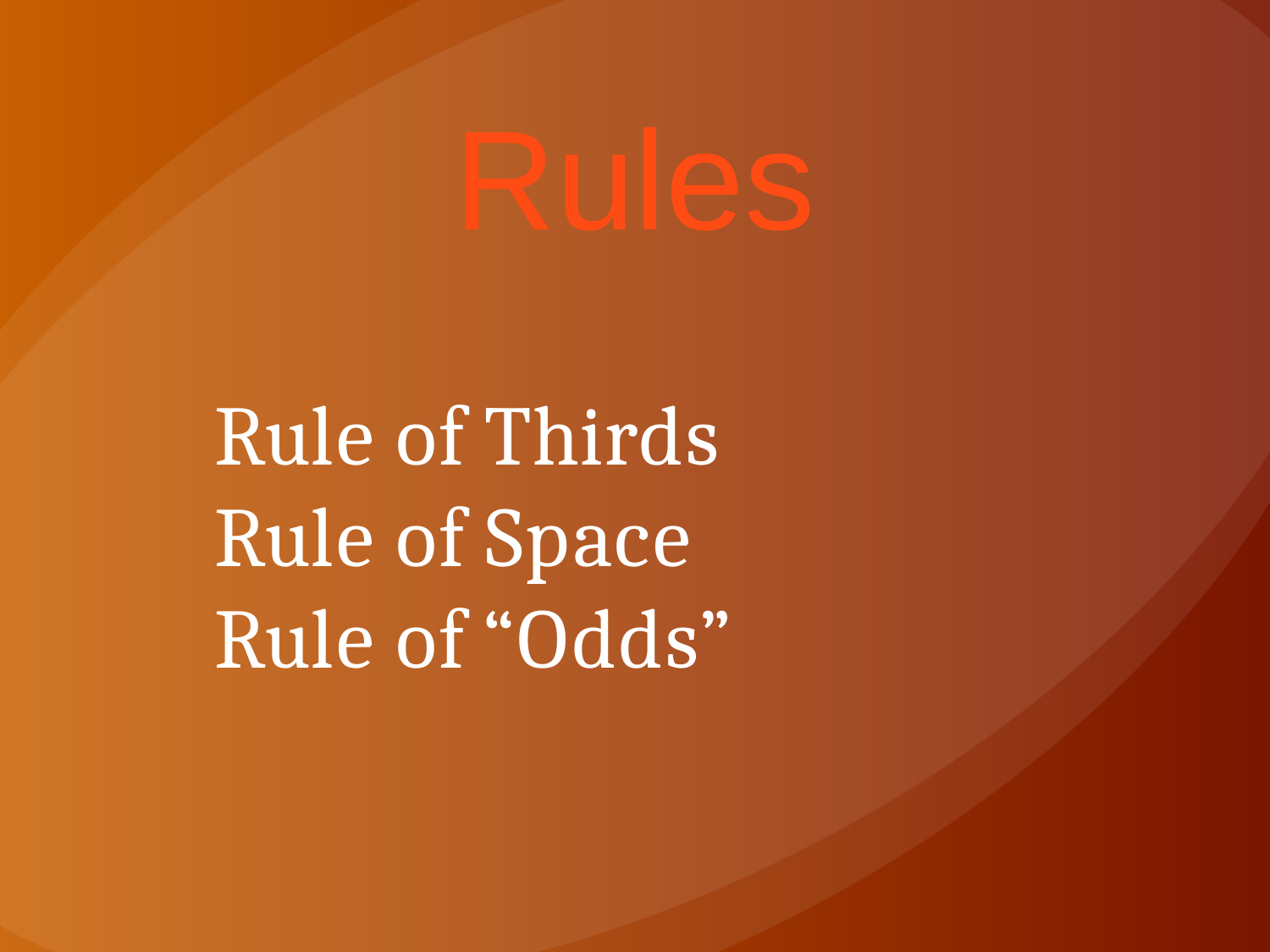

# Rules
Rule of Thirds
Rule of Space
Rule of “Odds”